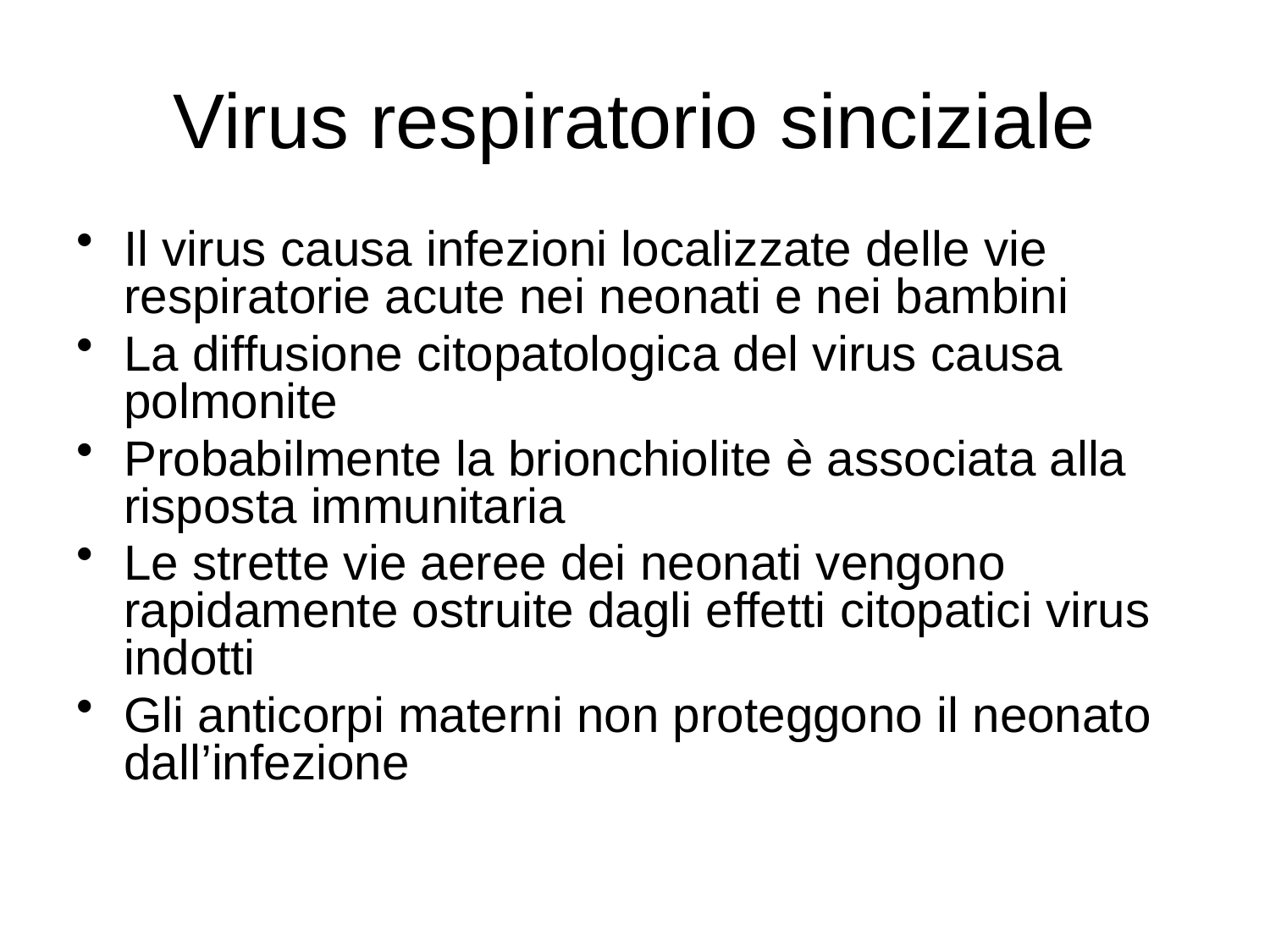

# Virus respiratorio sinciziale
Il virus causa infezioni localizzate delle vie respiratorie acute nei neonati e nei bambini
La diffusione citopatologica del virus causa polmonite
Probabilmente la brionchiolite è associata alla risposta immunitaria
Le strette vie aeree dei neonati vengono rapidamente ostruite dagli effetti citopatici virus indotti
Gli anticorpi materni non proteggono il neonato dall’infezione